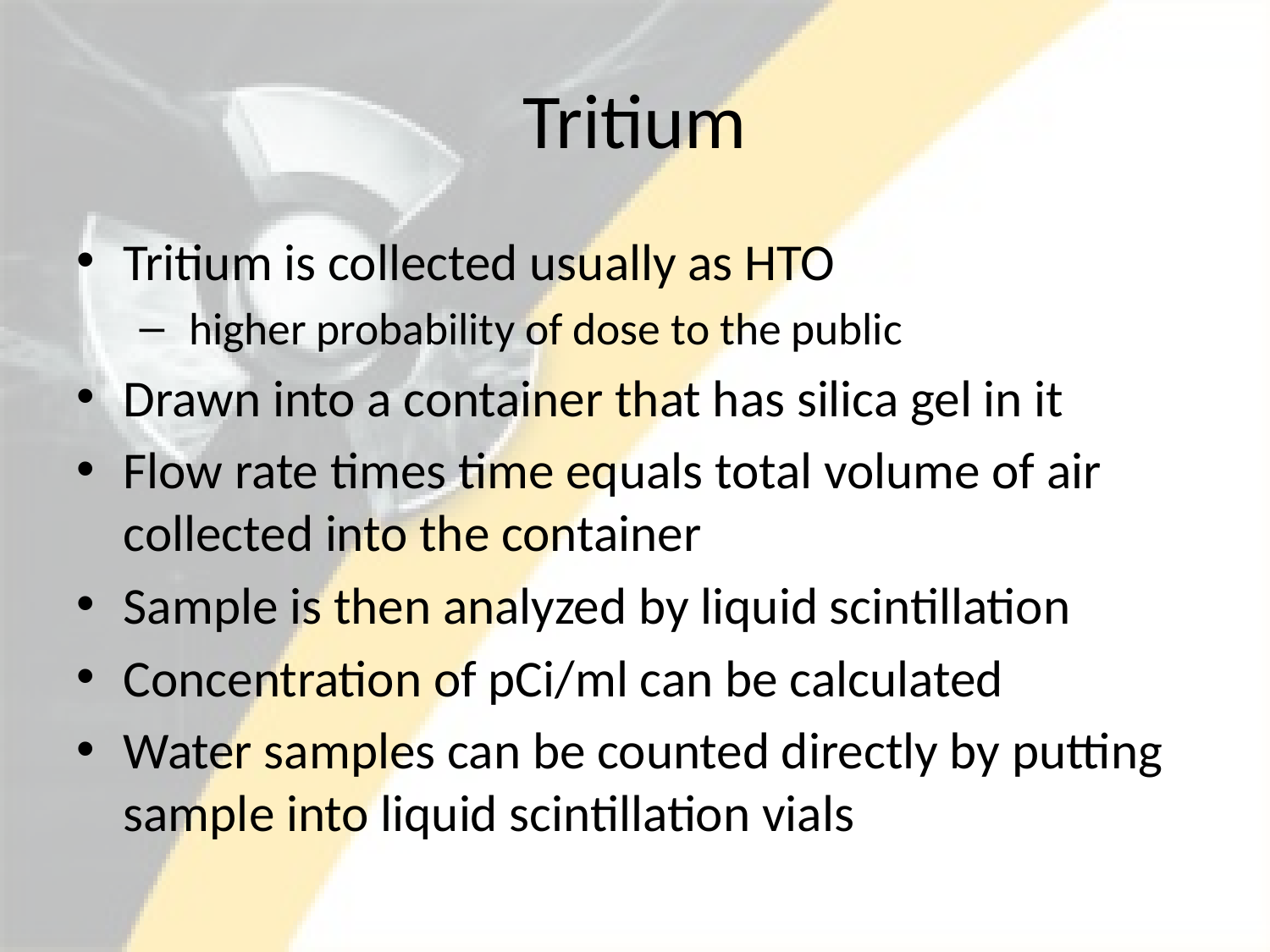

# Tritium
Tritium is collected usually as HTO
 higher probability of dose to the public
Drawn into a container that has silica gel in it
Flow rate times time equals total volume of air collected into the container
Sample is then analyzed by liquid scintillation
Concentration of pCi/ml can be calculated
Water samples can be counted directly by putting sample into liquid scintillation vials